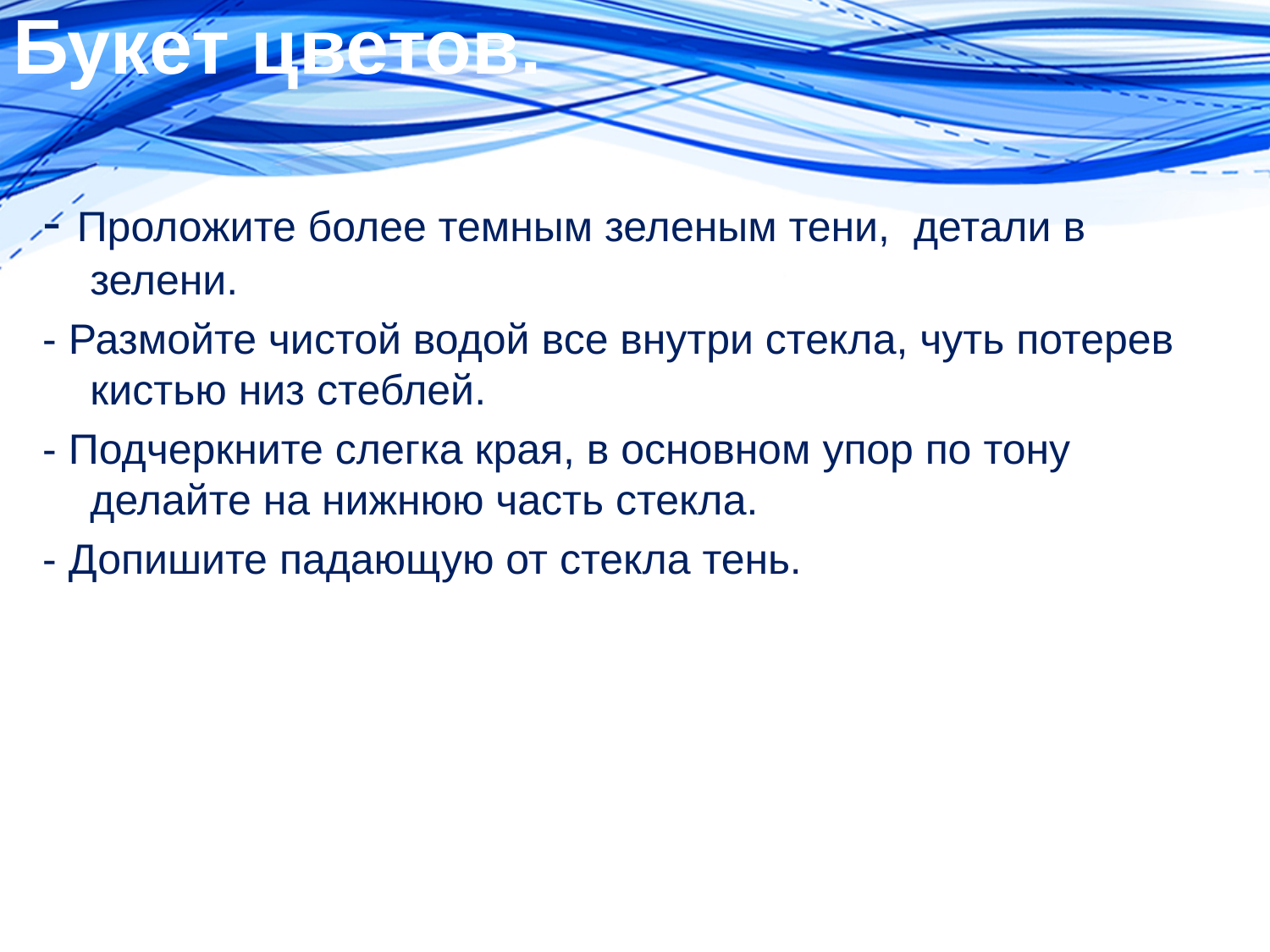

# Букет цветов.
- Проложите более темным зеленым тени,  детали в зелени.
- Размойте чистой водой все внутри стекла, чуть потерев кистью низ стеблей.
- Подчеркните слегка края, в основном упор по тону делайте на нижнюю часть стекла.
- Допишите падающую от стекла тень.